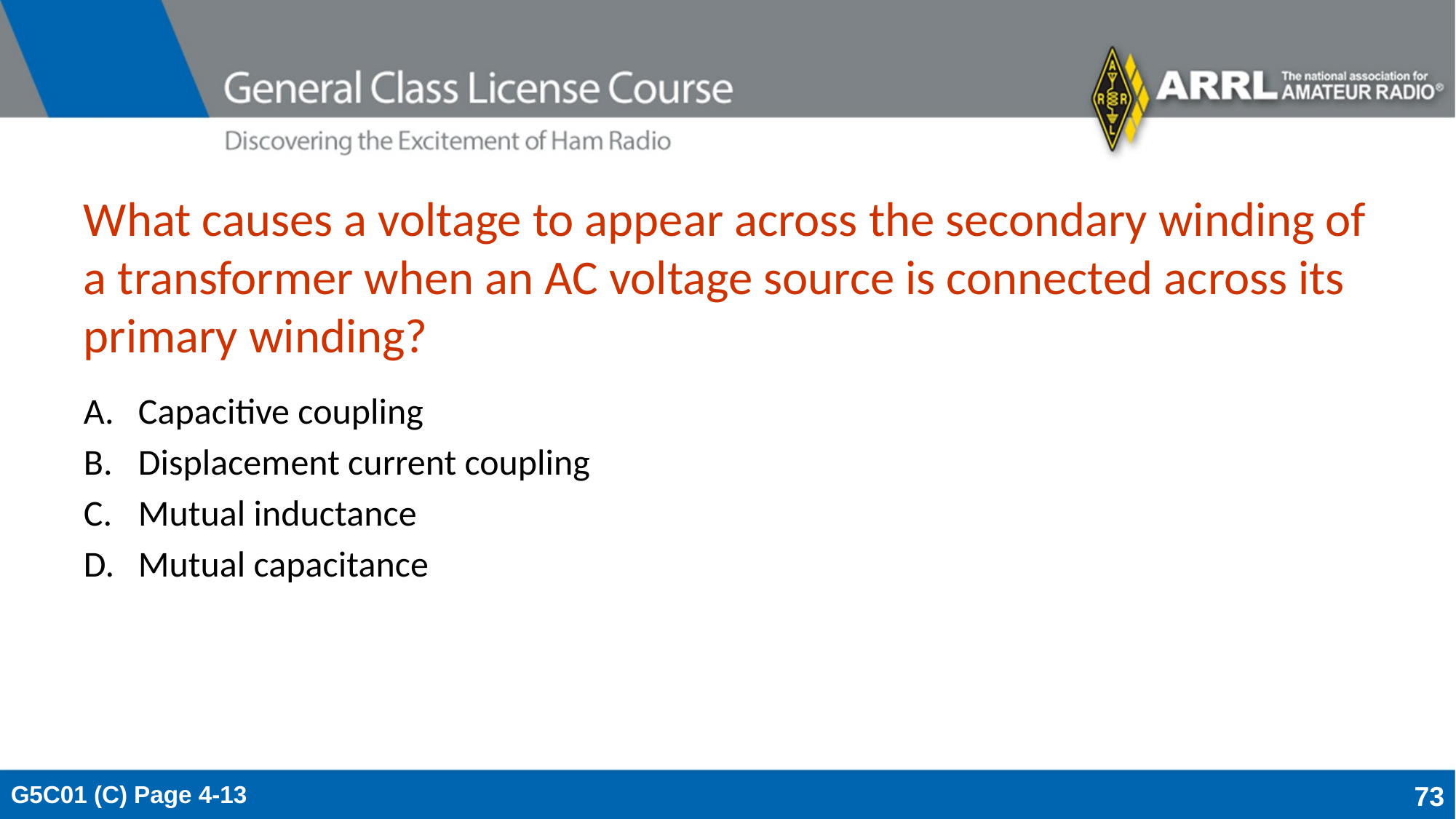

# What causes a voltage to appear across the secondary winding of a transformer when an AC voltage source is connected across its primary winding?
Capacitive coupling
Displacement current coupling
Mutual inductance
Mutual capacitance
G5C01 (C) Page 4-13
73